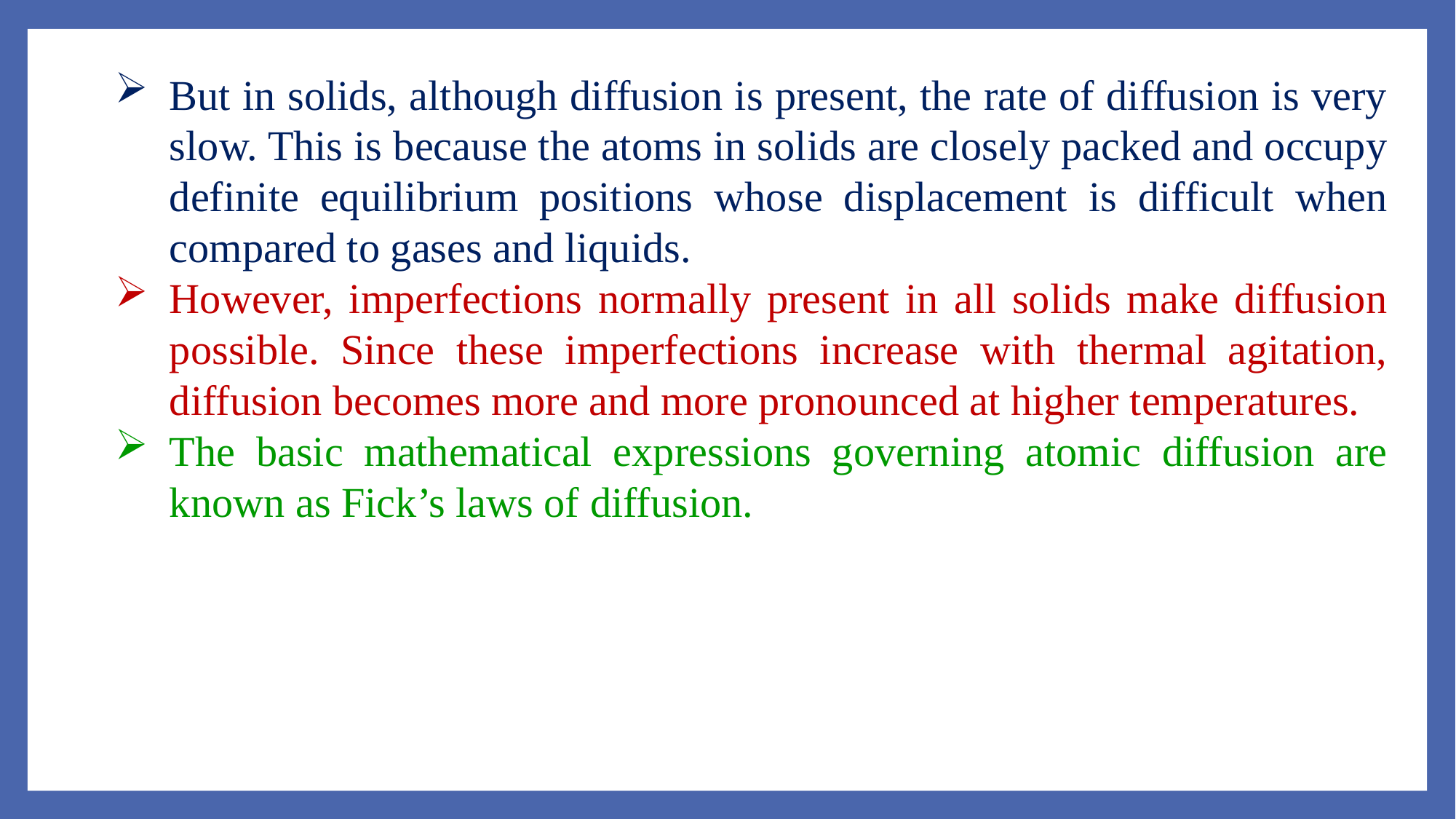

But in solids, although diffusion is present, the rate of diffusion is very slow. This is because the atoms in solids are closely packed and occupy definite equilibrium positions whose displacement is difficult when compared to gases and liquids.
However, imperfections normally present in all solids make diffusion possible. Since these imperfections increase with thermal agitation, diffusion becomes more and more pronounced at higher temperatures.
The basic mathematical expressions governing atomic diffusion are known as Fick’s laws of diffusion.